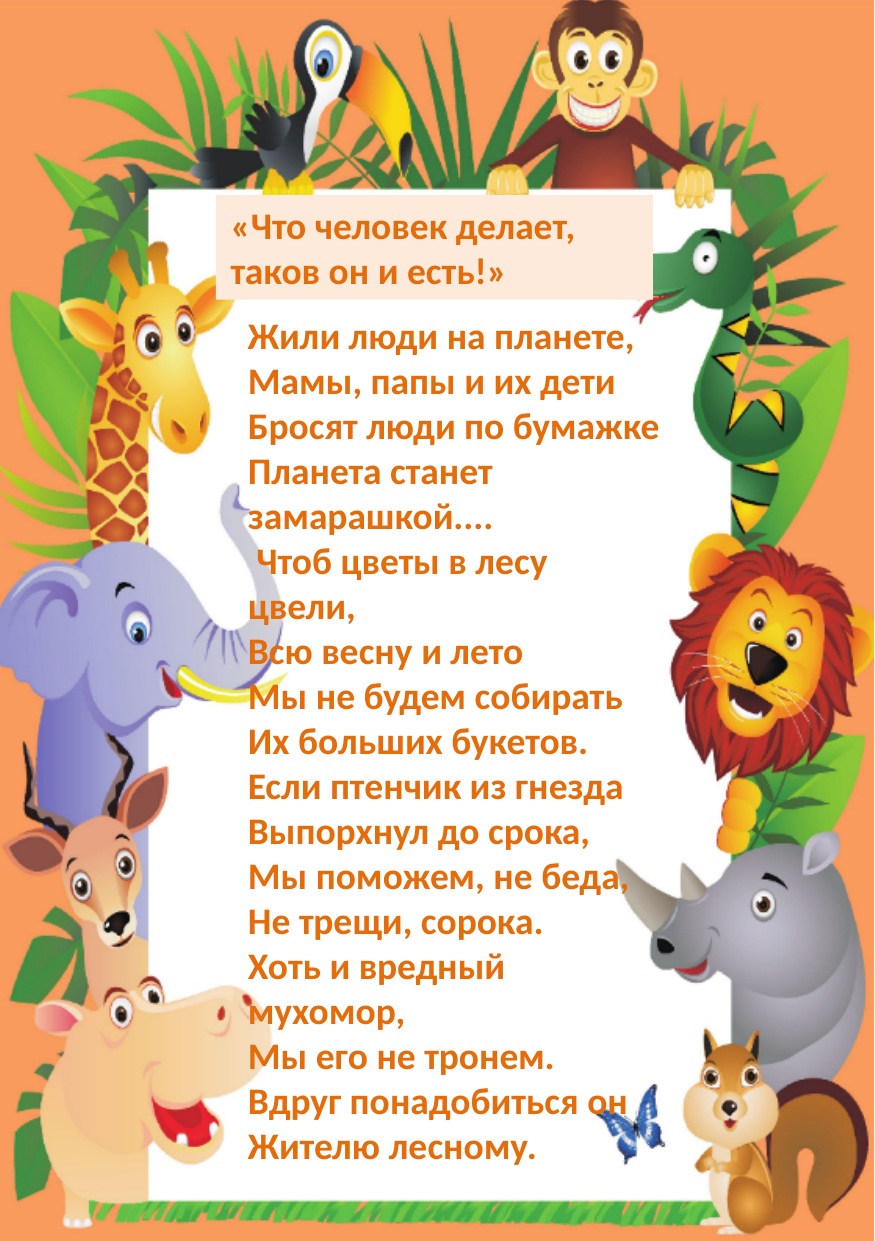

«Что человек делает, таков он и есть!»
Жили люди на планете,
Мамы, папы и их дети
Бросят люди по бумажке
Планета станет замарашкой....
 Чтоб цветы в лесу цвели,
Всю весну и лето
Мы не будем собирать
Их больших букетов.
Если птенчик из гнезда
Выпорхнул до срока,
Мы поможем, не беда,
Не трещи, сорока.
Хоть и вредный мухомор,
Мы его не тронем.
Вдруг понадобиться он
Жителю лесному.